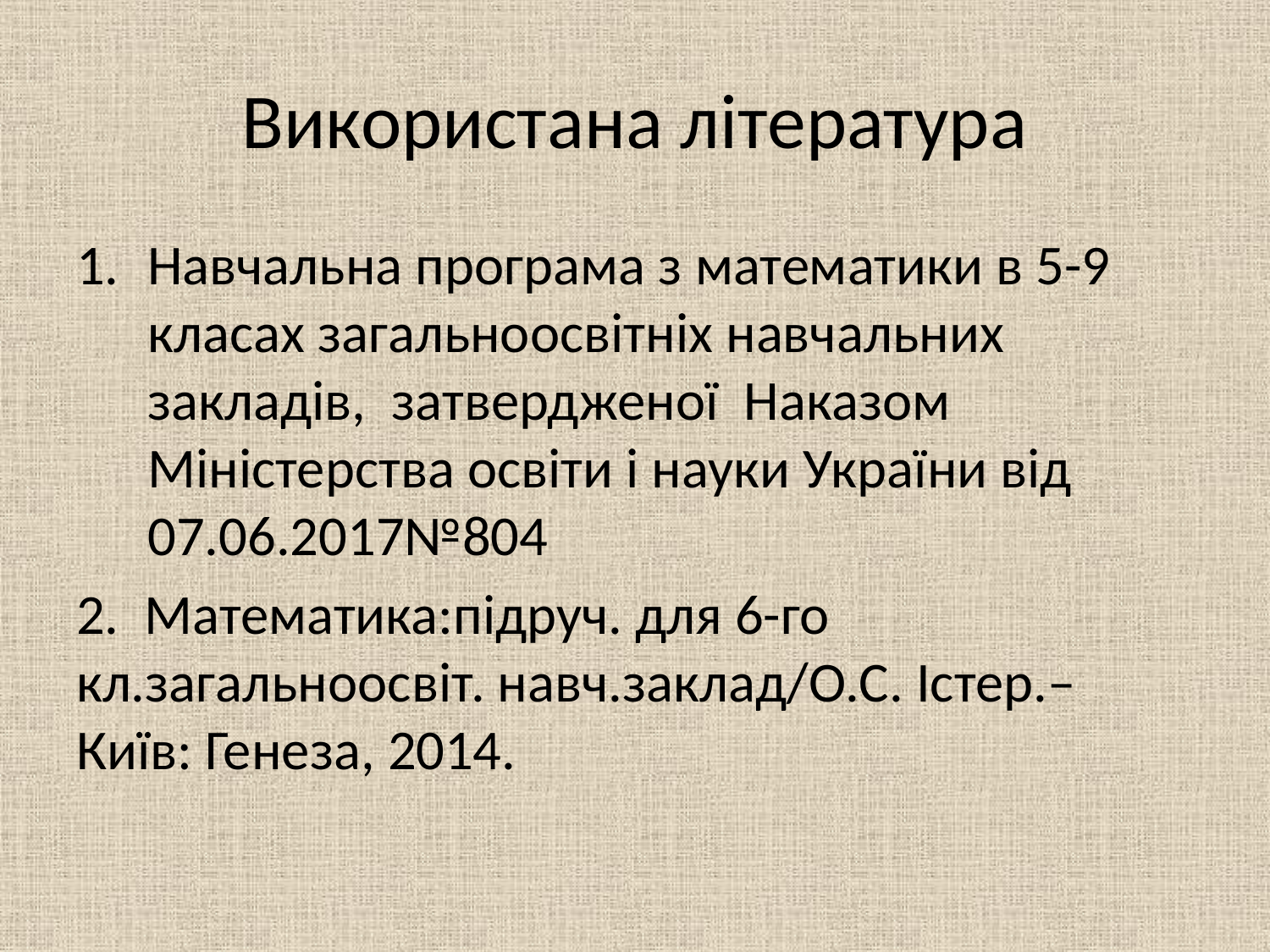

# Використана література
Навчальна програма з математики в 5-9 класах загальноосвітніх навчальних закладів,  затвердженої  Наказом Міністерства освіти і науки України від 07.06.2017№804
2.  Математика:підруч. для 6-го кл.загальноосвіт. навч.заклад/О.С. Істер.– Київ: Генеза, 2014.